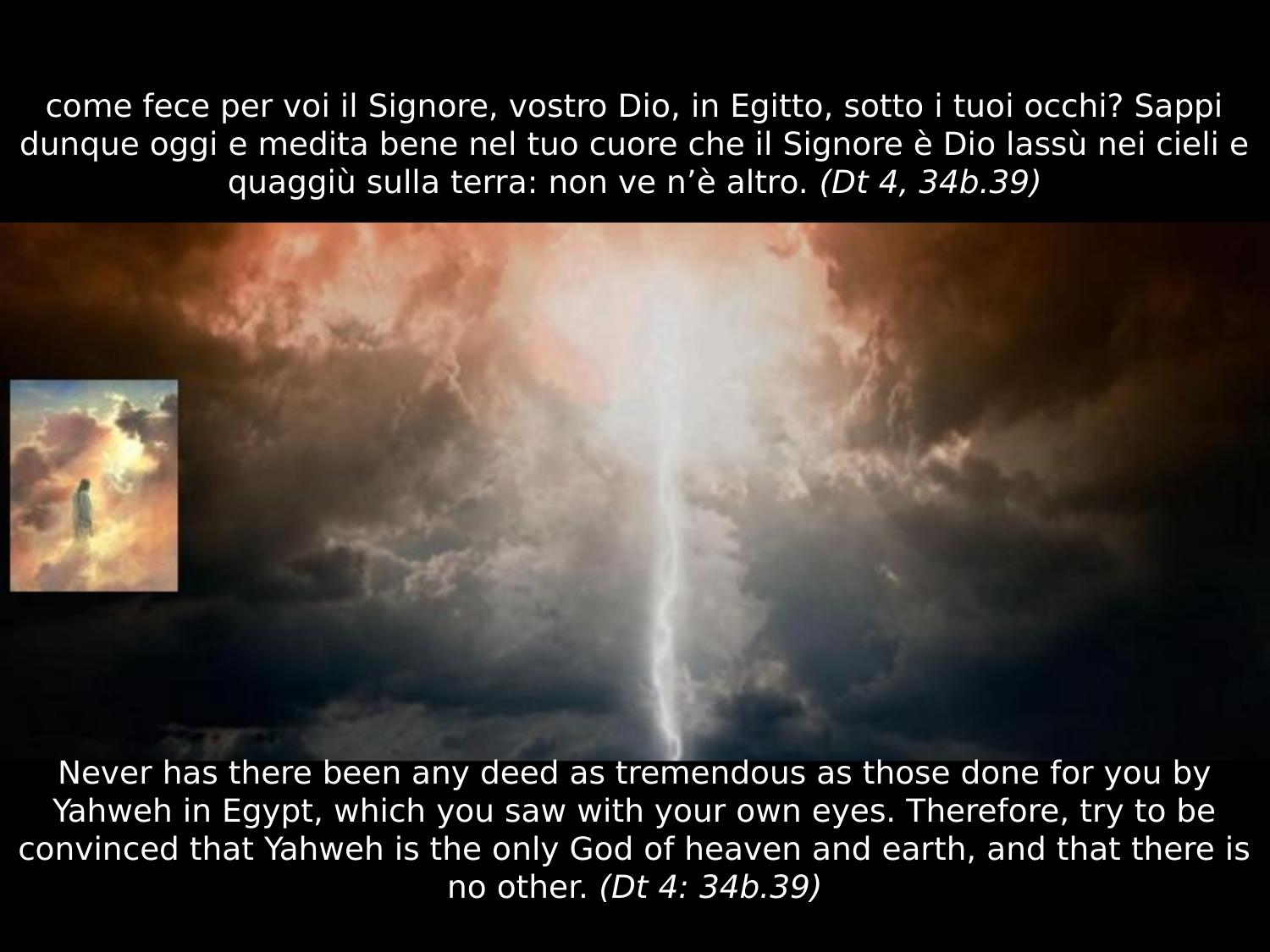

# come fece per voi il Signore, vostro Dio, in Egitto, sotto i tuoi occhi? Sappi dunque oggi e medita bene nel tuo cuore che il Signore è Dio lassù nei cieli e quaggiù sulla terra: non ve n’è altro. (Dt 4, 34b.39)
Never has there been any deed as tremendous as those done for you by Yahweh in Egypt, which you saw with your own eyes. Therefore, try to be convinced that Yahweh is the only God of heaven and earth, and that there is no other. (Dt 4: 34b.39)